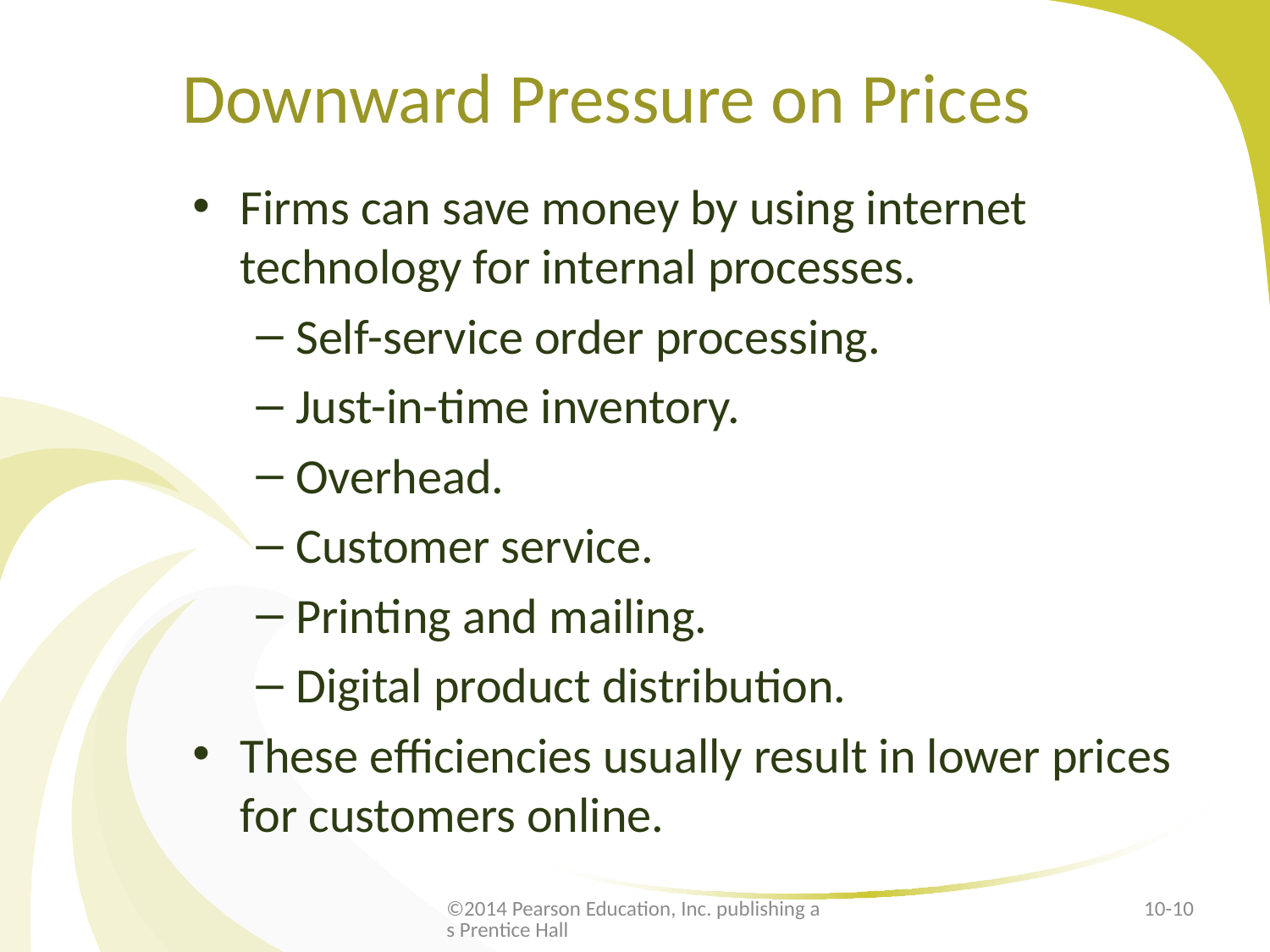

# Downward Pressure on Prices
Firms can save money by using internet technology for internal processes.
Self-service order processing.
Just-in-time inventory.
Overhead.
Customer service.
Printing and mailing.
Digital product distribution.
These efficiencies usually result in lower prices for customers online.
©2014 Pearson Education, Inc. publishing as Prentice Hall
10-10